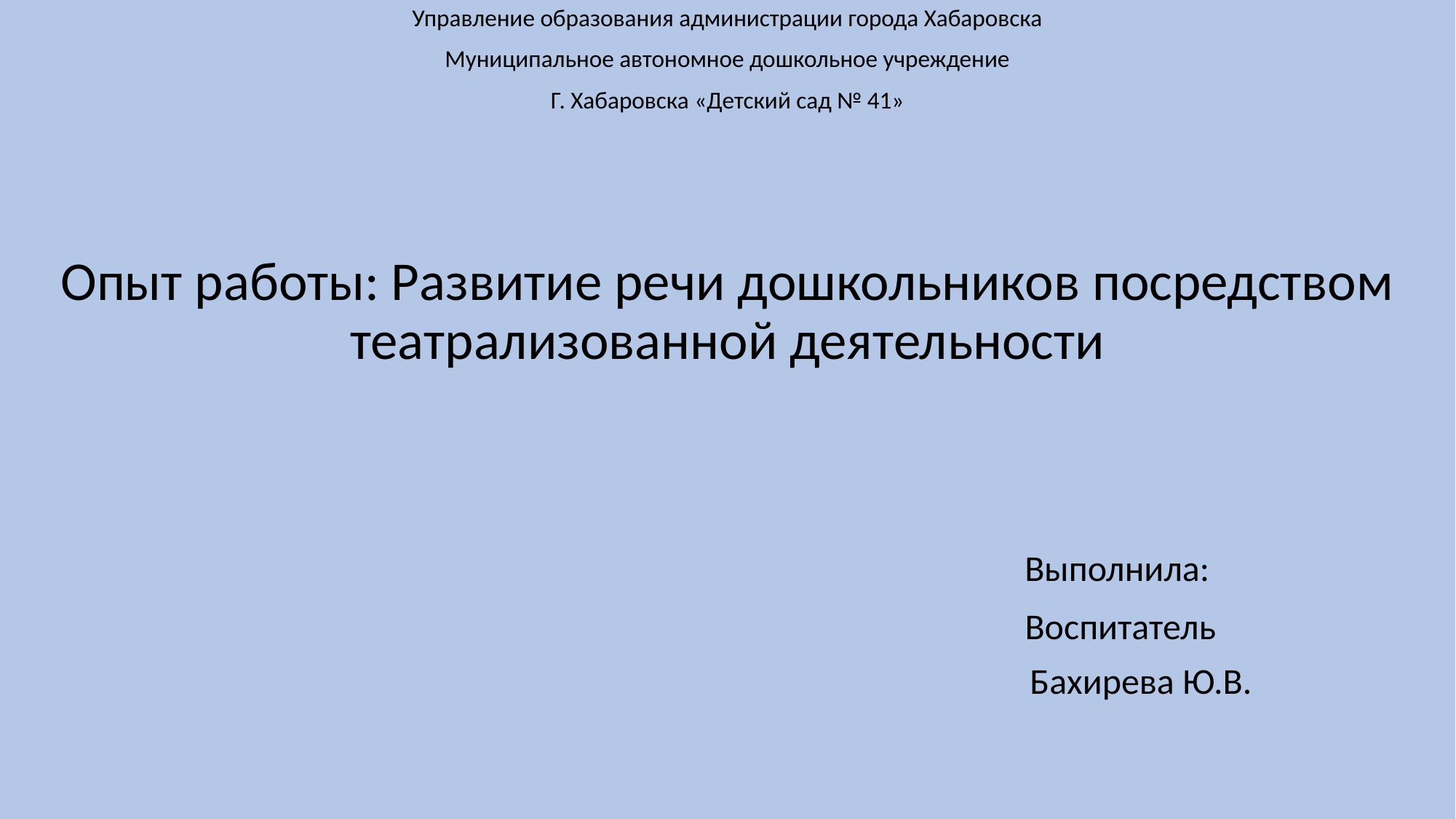

Управление образования администрации города Хабаровска
Муниципальное автономное дошкольное учреждение
Г. Хабаровска «Детский сад № 41»

Опыт работы: Развитие речи дошкольников посредством театрализованной деятельности

                                                               Выполнила:
                                                                                                Воспитатель
                                                                                                     Бахирева Ю.В.